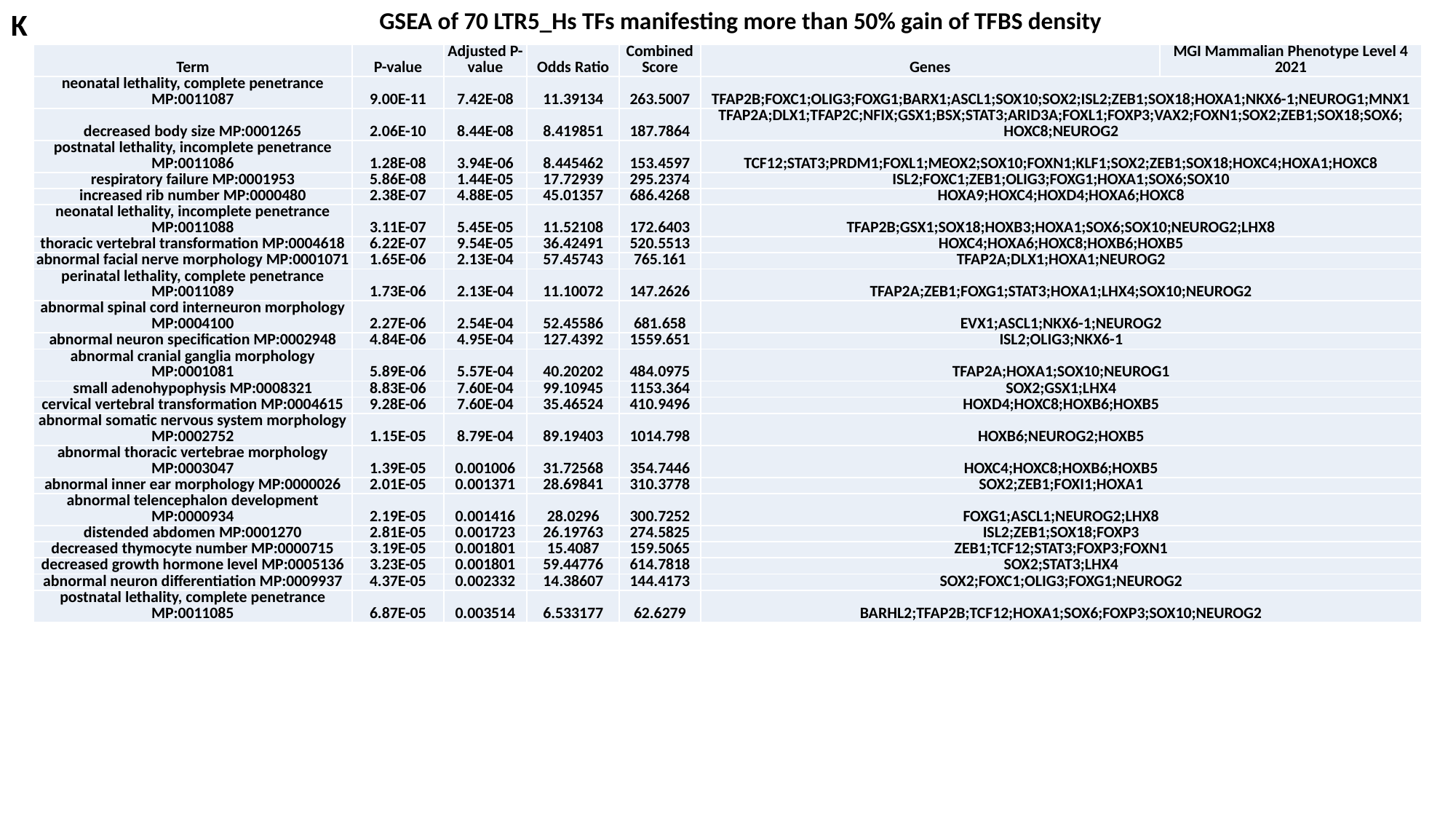

K
GSEA of 70 LTR5_Hs TFs manifesting more than 50% gain of TFBS density
| Term | P-value | Adjusted P-value | Odds Ratio | Combined Score | Genes | MGI Mammalian Phenotype Level 4 2021 |
| --- | --- | --- | --- | --- | --- | --- |
| neonatal lethality, complete penetrance MP:0011087 | 9.00E-11 | 7.42E-08 | 11.39134 | 263.5007 | TFAP2B;FOXC1;OLIG3;FOXG1;BARX1;ASCL1;SOX10;SOX2;ISL2;ZEB1;SOX18;HOXA1;NKX6-1;NEUROG1;MNX1 |  |
| decreased body size MP:0001265 | 2.06E-10 | 8.44E-08 | 8.419851 | 187.7864 | TFAP2A;DLX1;TFAP2C;NFIX;GSX1;BSX;STAT3;ARID3A;FOXL1;FOXP3;VAX2;FOXN1;SOX2;ZEB1;SOX18;SOX6; HOXC8;NEUROG2 |  |
| postnatal lethality, incomplete penetrance MP:0011086 | 1.28E-08 | 3.94E-06 | 8.445462 | 153.4597 | TCF12;STAT3;PRDM1;FOXL1;MEOX2;SOX10;FOXN1;KLF1;SOX2;ZEB1;SOX18;HOXC4;HOXA1;HOXC8 |  |
| respiratory failure MP:0001953 | 5.86E-08 | 1.44E-05 | 17.72939 | 295.2374 | ISL2;FOXC1;ZEB1;OLIG3;FOXG1;HOXA1;SOX6;SOX10 |  |
| increased rib number MP:0000480 | 2.38E-07 | 4.88E-05 | 45.01357 | 686.4268 | HOXA9;HOXC4;HOXD4;HOXA6;HOXC8 |  |
| neonatal lethality, incomplete penetrance MP:0011088 | 3.11E-07 | 5.45E-05 | 11.52108 | 172.6403 | TFAP2B;GSX1;SOX18;HOXB3;HOXA1;SOX6;SOX10;NEUROG2;LHX8 |  |
| thoracic vertebral transformation MP:0004618 | 6.22E-07 | 9.54E-05 | 36.42491 | 520.5513 | HOXC4;HOXA6;HOXC8;HOXB6;HOXB5 |  |
| abnormal facial nerve morphology MP:0001071 | 1.65E-06 | 2.13E-04 | 57.45743 | 765.161 | TFAP2A;DLX1;HOXA1;NEUROG2 |  |
| perinatal lethality, complete penetrance MP:0011089 | 1.73E-06 | 2.13E-04 | 11.10072 | 147.2626 | TFAP2A;ZEB1;FOXG1;STAT3;HOXA1;LHX4;SOX10;NEUROG2 |  |
| abnormal spinal cord interneuron morphology MP:0004100 | 2.27E-06 | 2.54E-04 | 52.45586 | 681.658 | EVX1;ASCL1;NKX6-1;NEUROG2 |  |
| abnormal neuron specification MP:0002948 | 4.84E-06 | 4.95E-04 | 127.4392 | 1559.651 | ISL2;OLIG3;NKX6-1 |  |
| abnormal cranial ganglia morphology MP:0001081 | 5.89E-06 | 5.57E-04 | 40.20202 | 484.0975 | TFAP2A;HOXA1;SOX10;NEUROG1 |  |
| small adenohypophysis MP:0008321 | 8.83E-06 | 7.60E-04 | 99.10945 | 1153.364 | SOX2;GSX1;LHX4 |  |
| cervical vertebral transformation MP:0004615 | 9.28E-06 | 7.60E-04 | 35.46524 | 410.9496 | HOXD4;HOXC8;HOXB6;HOXB5 |  |
| abnormal somatic nervous system morphology MP:0002752 | 1.15E-05 | 8.79E-04 | 89.19403 | 1014.798 | HOXB6;NEUROG2;HOXB5 |  |
| abnormal thoracic vertebrae morphology MP:0003047 | 1.39E-05 | 0.001006 | 31.72568 | 354.7446 | HOXC4;HOXC8;HOXB6;HOXB5 |  |
| abnormal inner ear morphology MP:0000026 | 2.01E-05 | 0.001371 | 28.69841 | 310.3778 | SOX2;ZEB1;FOXI1;HOXA1 |  |
| abnormal telencephalon development MP:0000934 | 2.19E-05 | 0.001416 | 28.0296 | 300.7252 | FOXG1;ASCL1;NEUROG2;LHX8 |  |
| distended abdomen MP:0001270 | 2.81E-05 | 0.001723 | 26.19763 | 274.5825 | ISL2;ZEB1;SOX18;FOXP3 |  |
| decreased thymocyte number MP:0000715 | 3.19E-05 | 0.001801 | 15.4087 | 159.5065 | ZEB1;TCF12;STAT3;FOXP3;FOXN1 |  |
| decreased growth hormone level MP:0005136 | 3.23E-05 | 0.001801 | 59.44776 | 614.7818 | SOX2;STAT3;LHX4 |  |
| abnormal neuron differentiation MP:0009937 | 4.37E-05 | 0.002332 | 14.38607 | 144.4173 | SOX2;FOXC1;OLIG3;FOXG1;NEUROG2 |  |
| postnatal lethality, complete penetrance MP:0011085 | 6.87E-05 | 0.003514 | 6.533177 | 62.6279 | BARHL2;TFAP2B;TCF12;HOXA1;SOX6;FOXP3;SOX10;NEUROG2 |  |